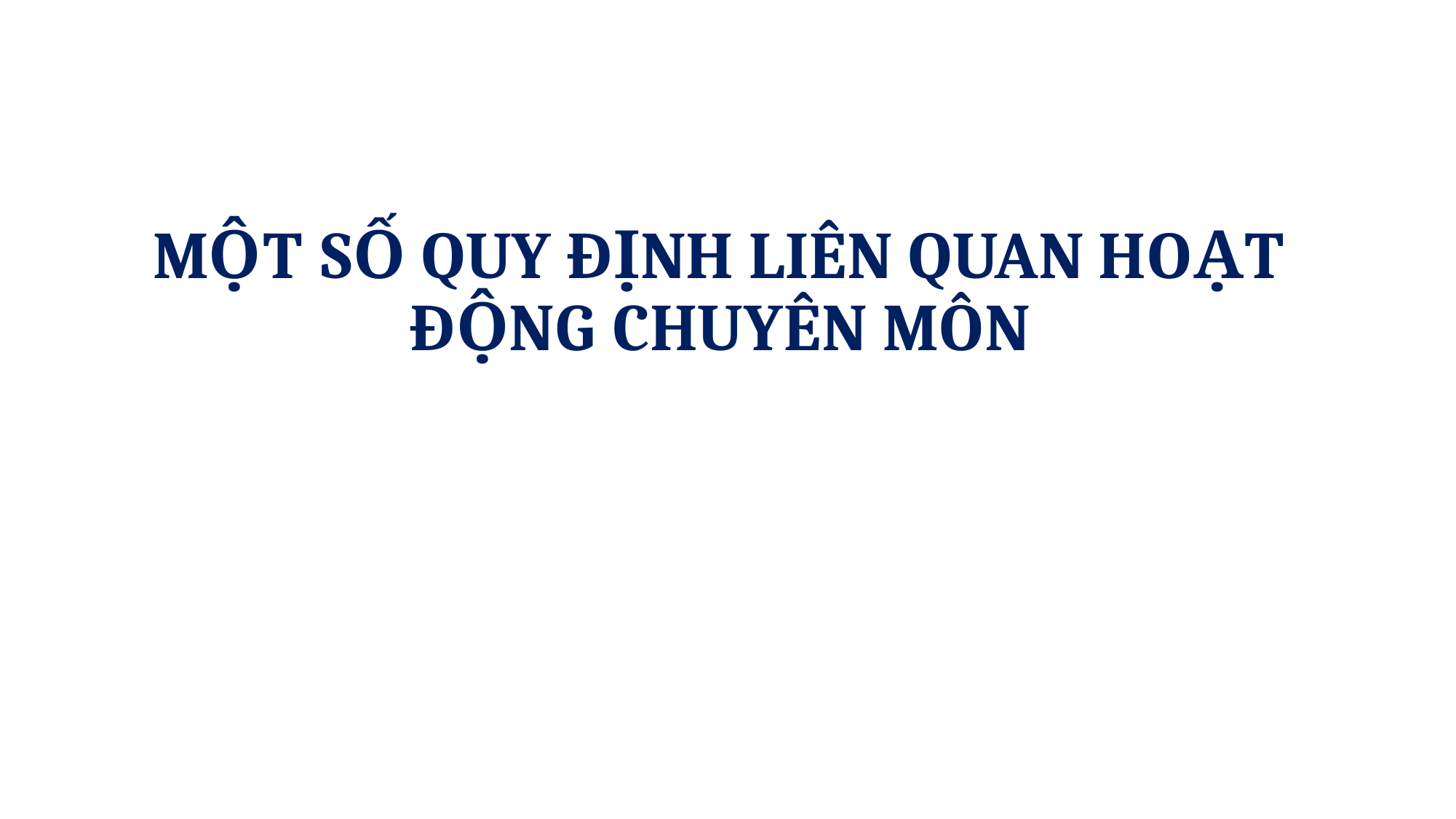

# MỘT SỐ QUY ĐỊNH LIÊN QUAN HOẠT ĐỘNG CHUYÊN MÔN